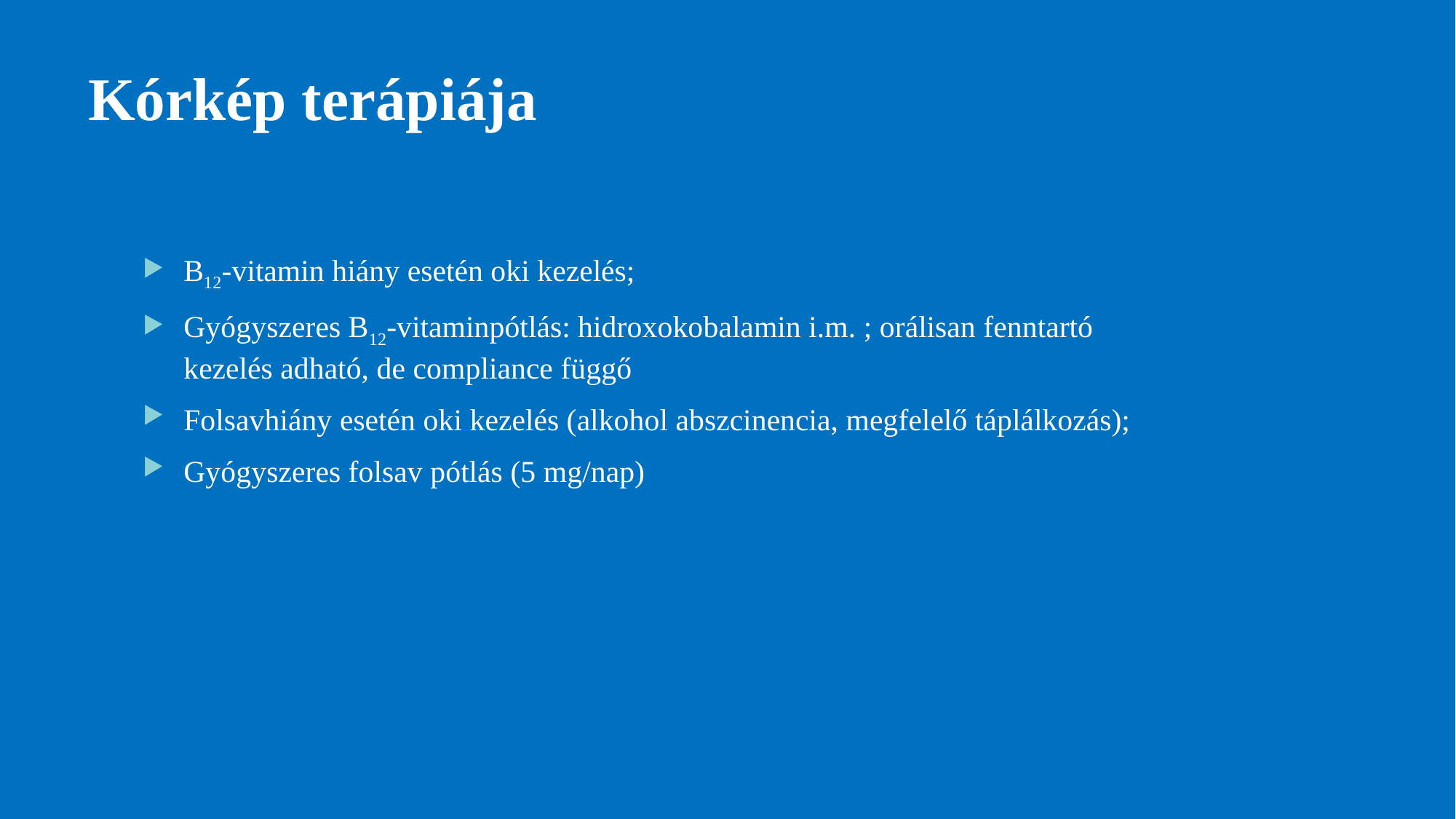

# Kórkép terápiája
B12-vitamin hiány esetén oki kezelés;
Gyógyszeres B12-vitaminpótlás: hidroxokobalamin i.m. ; orálisan fenntartó kezelés adható, de compliance függő
Folsavhiány esetén oki kezelés (alkohol abszcinencia, megfelelő táplálkozás);
Gyógyszeres folsav pótlás (5 mg/nap)